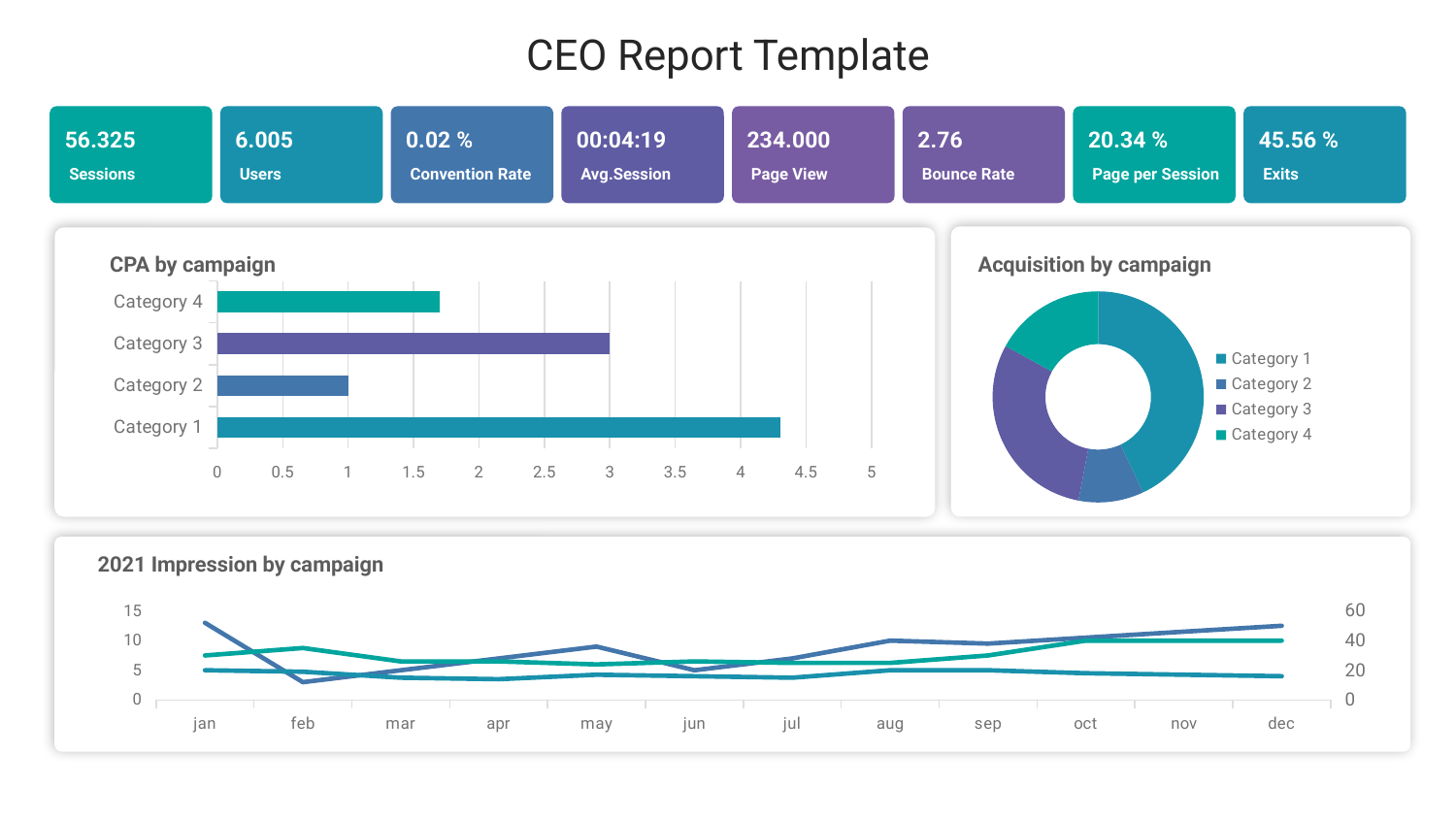

CEO Report Template

0.02 %
234.000
20.34 %
56.325
6.005
00:04:19
2.76
45.56 %
Convention Rate
Page View
Page per Session
Sessions
Users
Avg.Session
Bounce Rate
Exits

CPA by campaign
Acquisition by campaign

### Chart

| Category | Series 1 |
|---|---|
| Category 1 | 4.3 |
| Category 2 | 1.0 |
| Category 3 | 3.0 |
| Category 4 | 1.7 |

### Chart

| Category | Series 1 |
|---|---|
| Category 1 | 4.3 |
| Category 2 | 1.0 |
| Category 3 | 3.0 |
| Category 4 | 1.7 |
2021 Impression by campaign

### Chart

| Category | Series 3 | Series 1 | Series 2 |
|---|---|---|---|
| jan | 13.0 | 30.0 | 20.0 |
| feb | 3.0 | 35.0 | 19.0 |
| mar | 5.0 | 26.0 | 15.0 |
| apr | 7.0 | 26.0 | 14.0 |
| may | 9.0 | 24.0 | 17.0 |
| jun | 5.0 | 26.0 | 16.0 |
| jul | 7.0 | 25.0 | 15.0 |
| aug | 10.0 | 25.0 | 20.0 |
| sep | 9.5 | 30.0 | 20.0 |
| oct | 10.5 | 40.0 | 18.0 |
| nov | 11.5 | 40.0 | 17.0 |
| dec | 12.5 | 40.0 | 16.0 |